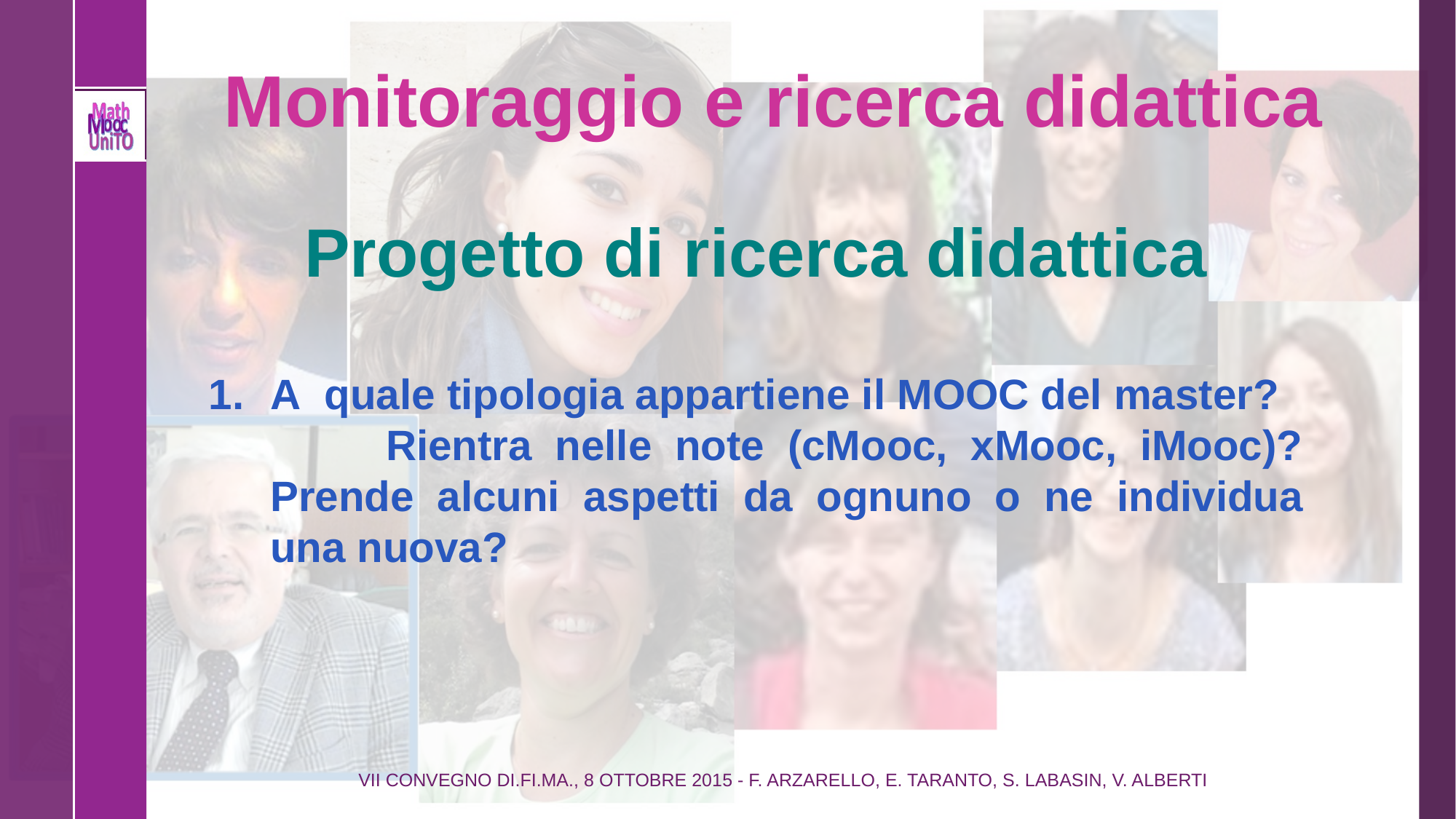

# Monitoraggio e ricerca didattica
Progetto di ricerca didattica

A  quale tipologia appartiene il MOOC del master?        Rientra nelle note (cMooc, xMooc, iMooc)? Prende alcuni aspetti da ognuno o ne individua una nuova?
Vii convegno Di.fi.ma., 8 ottobre 2015 - F. Arzarello, E. Taranto, S. Labasin, V. Alberti